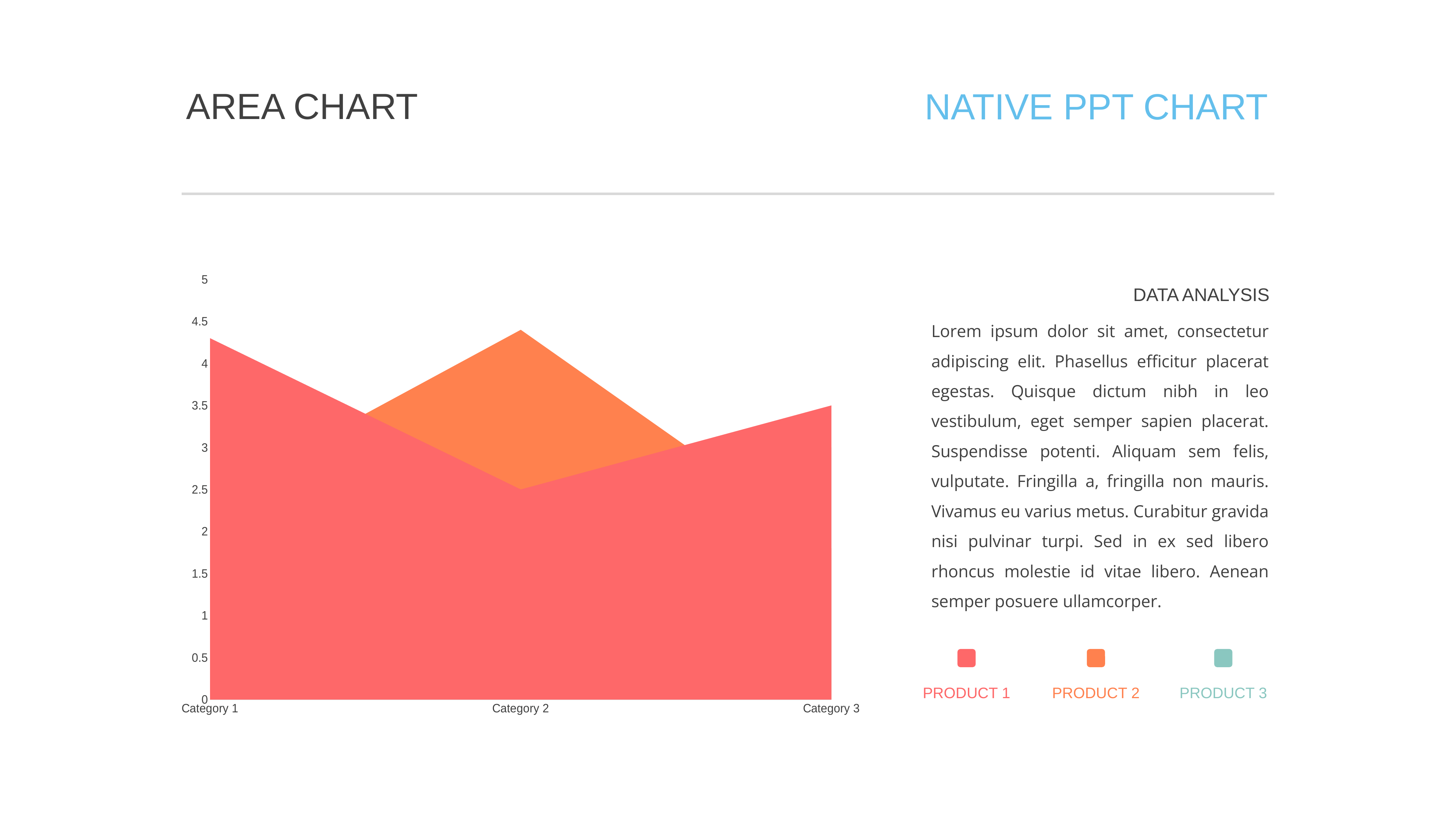

AREA CHART
NATIVE PPT CHART

### Chart

| Category | Series 1 | Series 2 | Series 3 |
|---|---|---|---|
| Category 1 | 4.3 | 2.4 | 2.0 |
| Category 2 | 2.5 | 4.4 | 2.0 |
| Category 3 | 3.5 | 1.8 | 3.0 |
DATA ANALYSIS
Lorem ipsum dolor sit amet, consectetur adipiscing elit. Phasellus efficitur placerat egestas. Quisque dictum nibh in leo vestibulum, eget semper sapien placerat. Suspendisse potenti. Aliquam sem felis, vulputate. Fringilla a, fringilla non mauris. Vivamus eu varius metus. Curabitur gravida nisi pulvinar turpi. Sed in ex sed libero rhoncus molestie id vitae libero. Aenean semper posuere ullamcorper.

PRODUCT 1
PRODUCT 2
PRODUCT 3